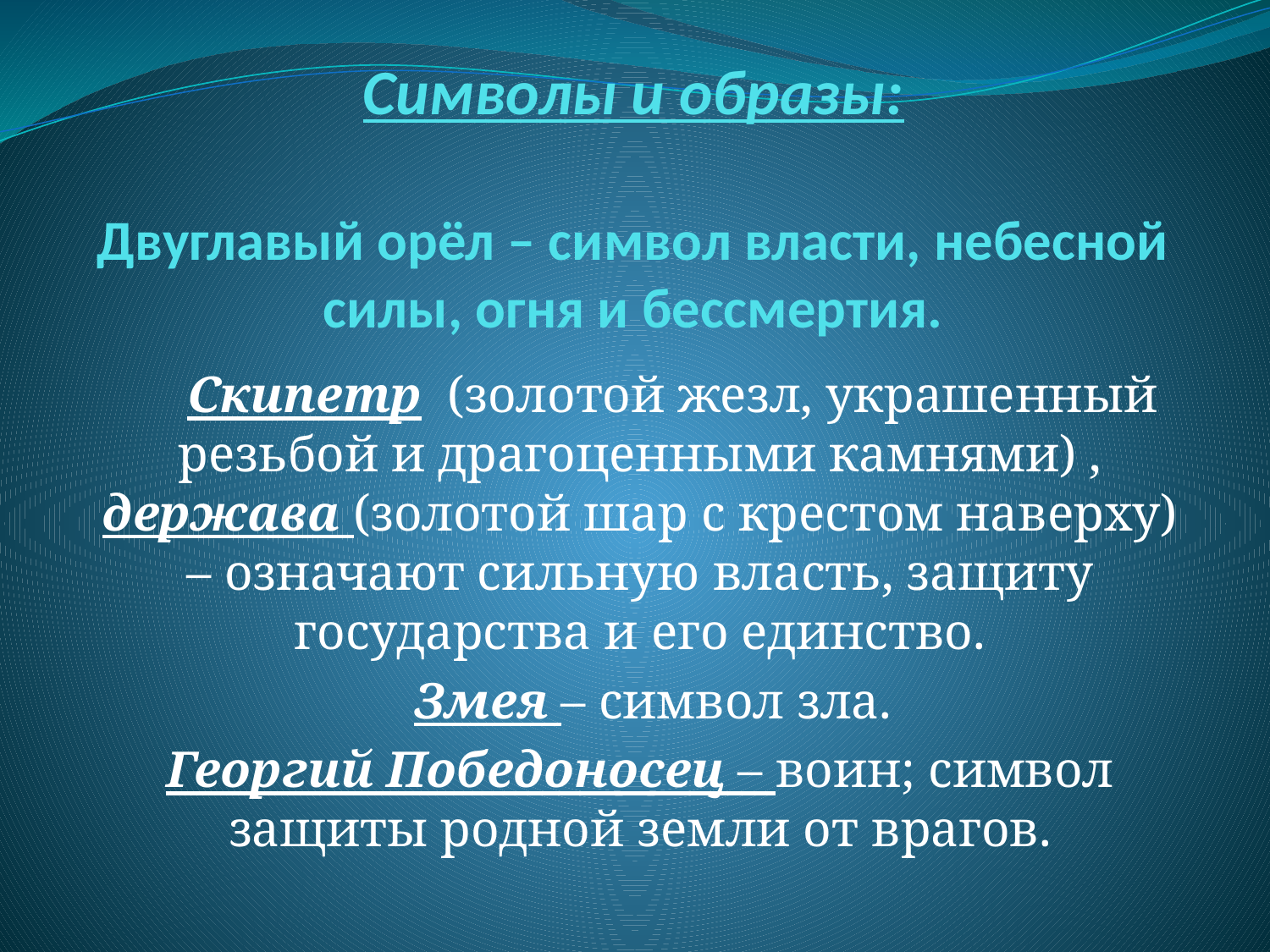

# Символы и образы: Двуглавый орёл – символ власти, небесной силы, огня и бессмертия.
     Скипетр  (золотой жезл, украшенный резьбой и драгоценными камнями) , держава (золотой шар с крестом наверху) – означают сильную власть, защиту государства и его единство.
  Змея – символ зла.
Георгий Победоносец – воин; символ защиты родной земли от врагов.